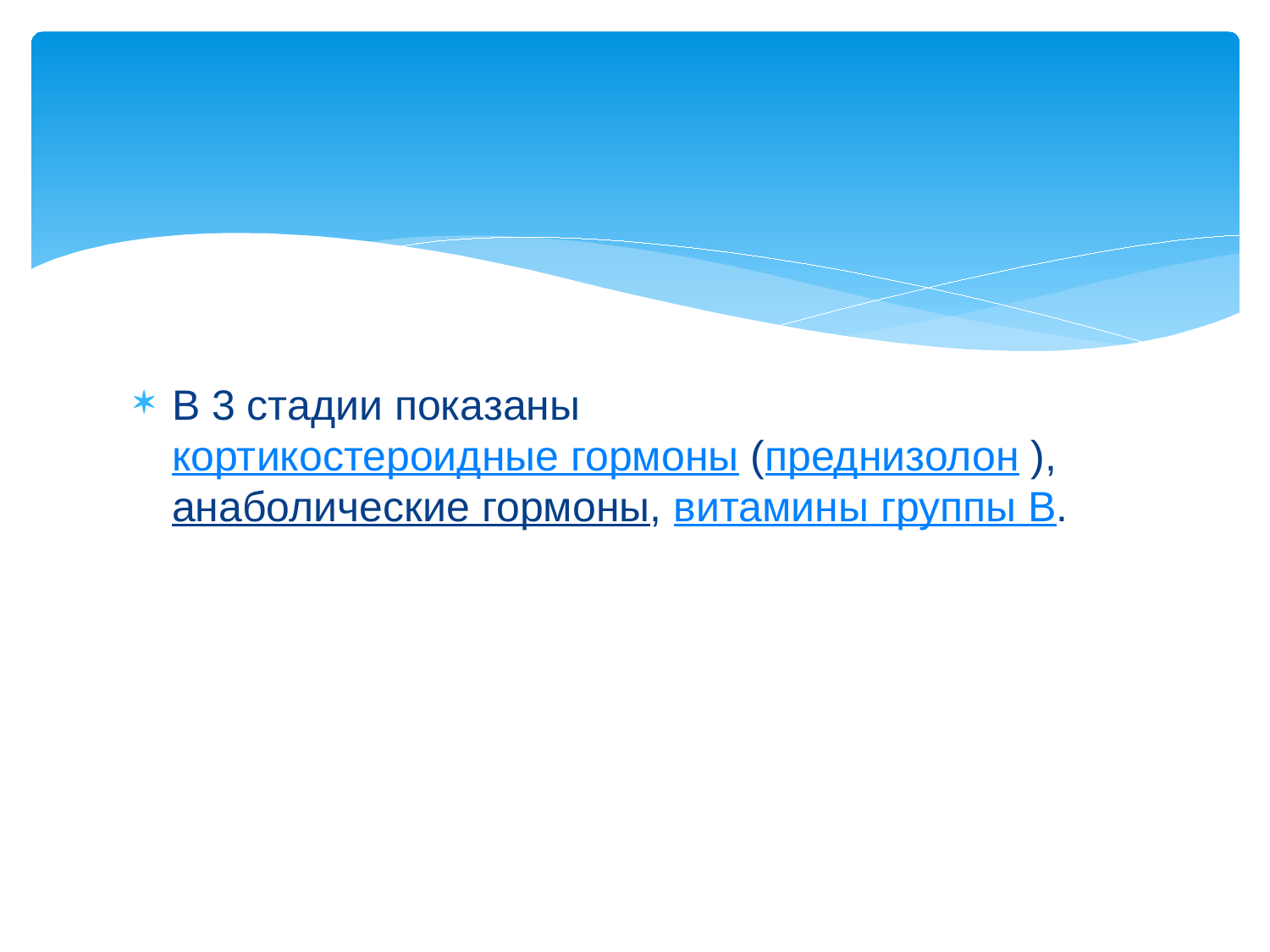

В 3 стадии показаны кортикостероидные гормоны (преднизолон ), анаболические гормоны, витамины группы В.